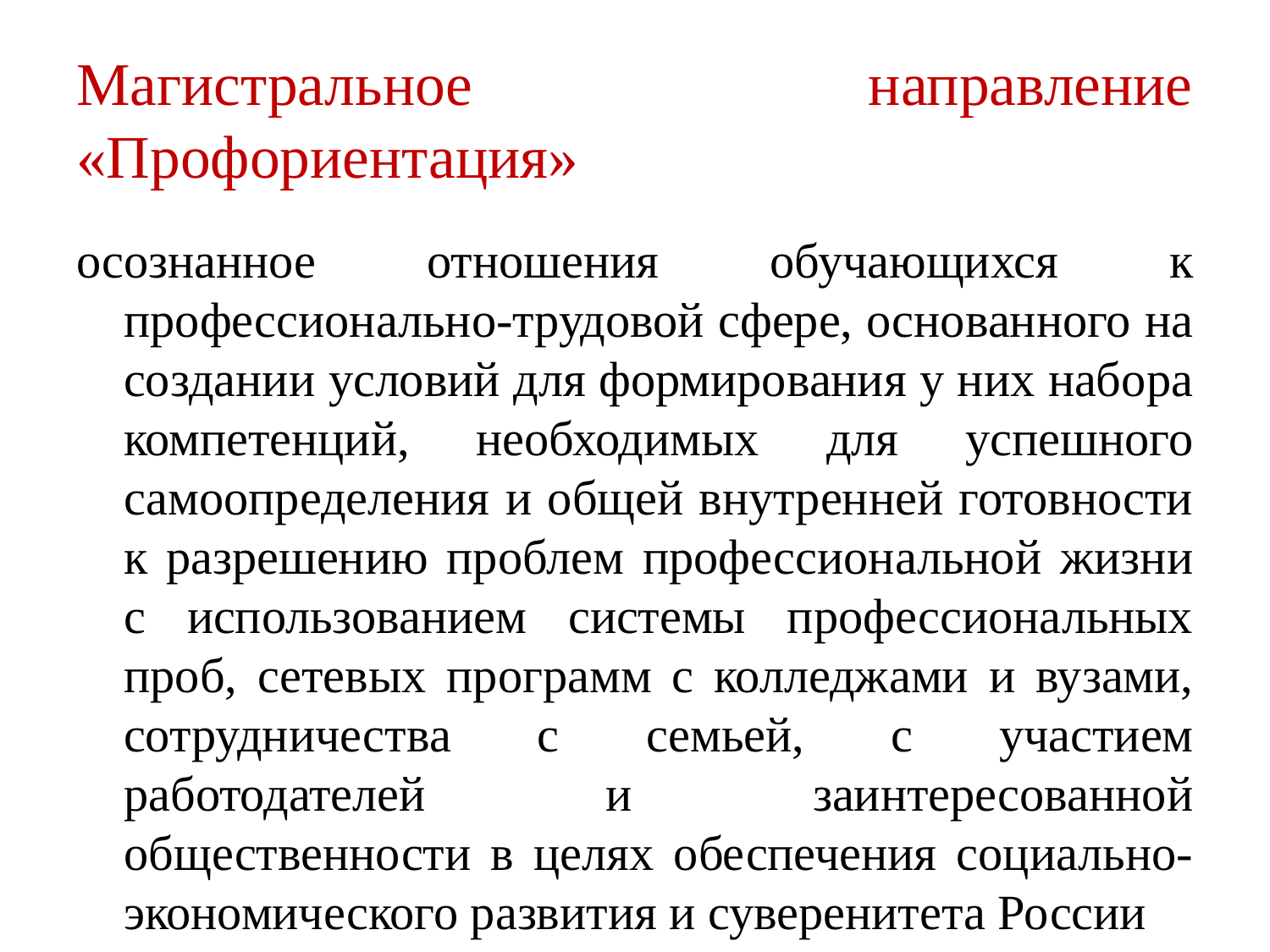

# Магистральное направление «Профориентация»
осознанное отношения обучающихся к профессионально-трудовой сфере, основанного на создании условий для формирования у них набора компетенций, необходимых для успешного самоопределения и общей внутренней готовности к разрешению проблем профессиональной жизни с использованием системы профессиональных проб, сетевых программ с колледжами и вузами, сотрудничества с семьей, с участием работодателей и заинтересованной общественности в целях обеспечения социально-экономического развития и суверенитета России